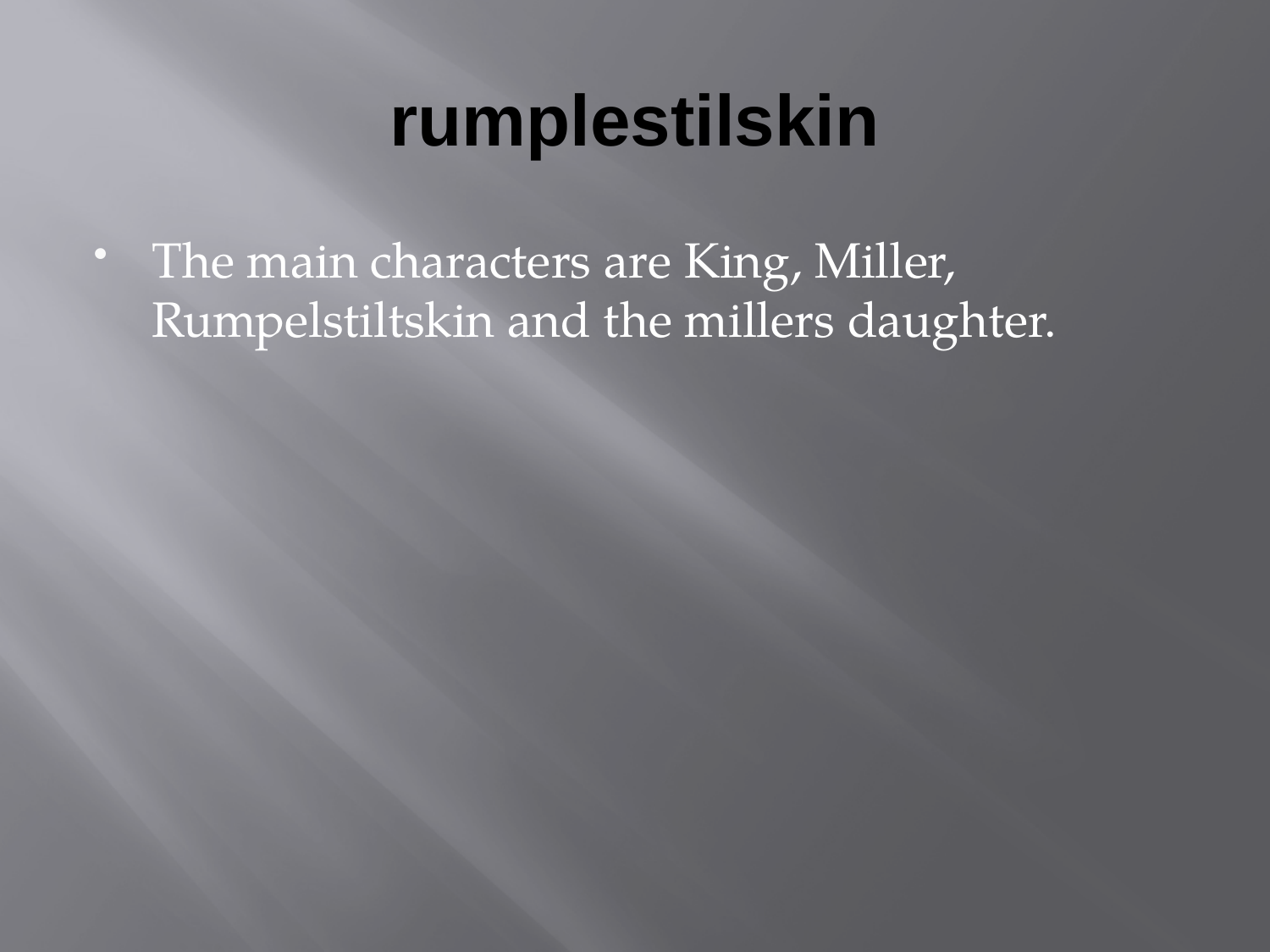

# rumplestilskin
The main characters are King, Miller, Rumpelstiltskin and the millers daughter.